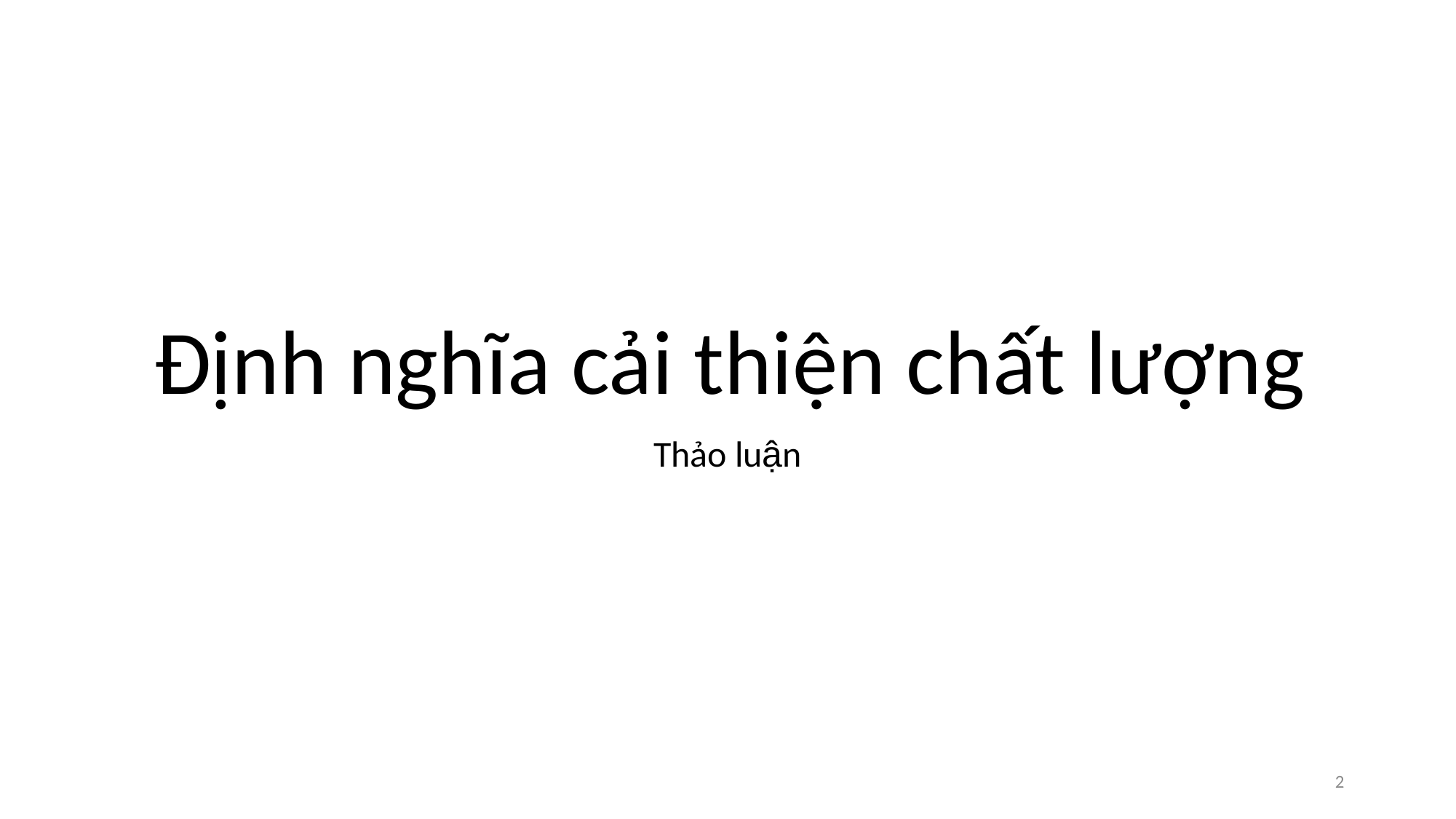

# Định nghĩa cải thiện chất lượng
Thảo luận
2